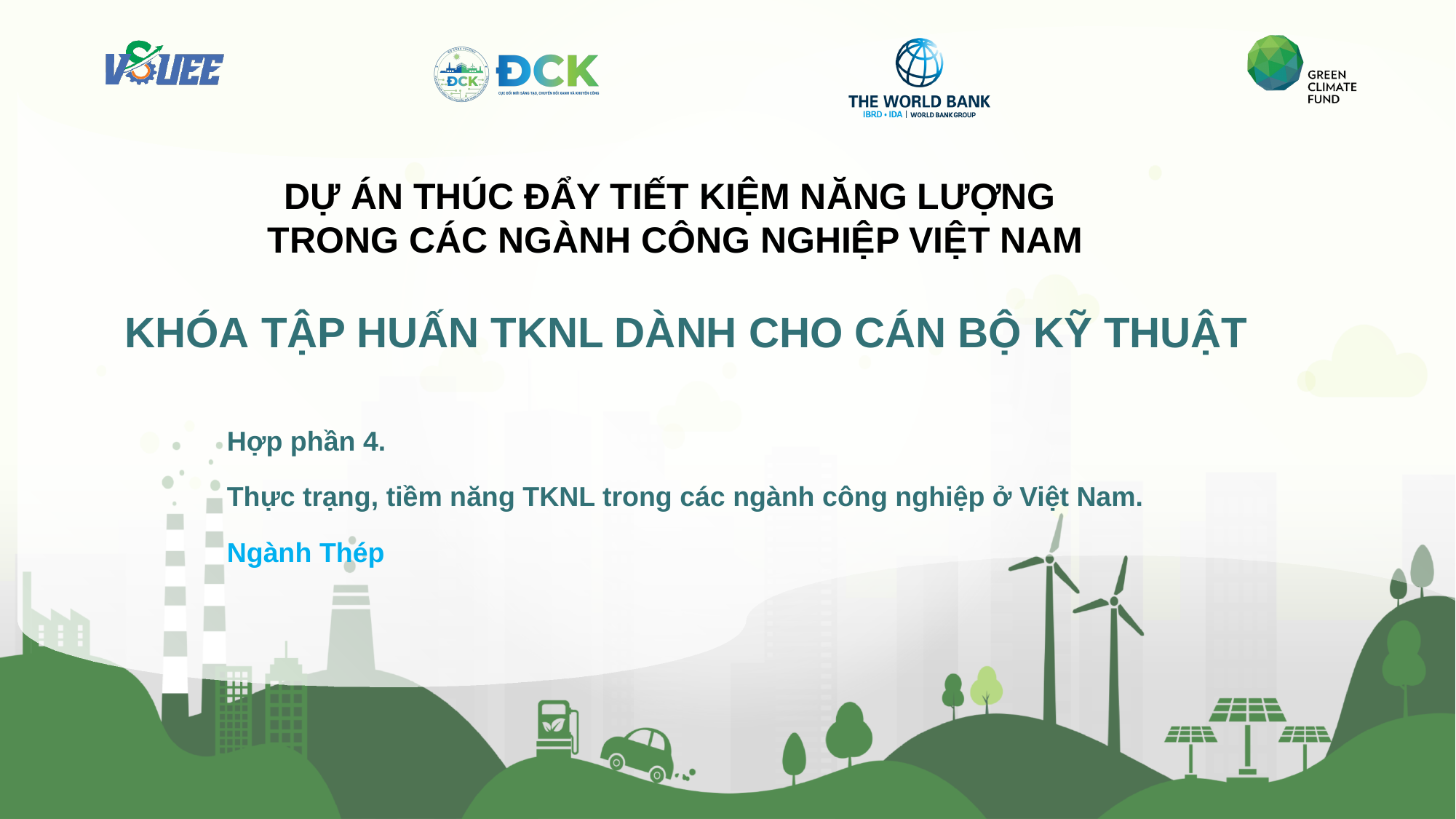

DỰ ÁN THÚC ĐẨY TIẾT KIỆM NĂNG LƯỢNG
TRONG CÁC NGÀNH CÔNG NGHIỆP VIỆT NAM
KHÓA TẬP HUẤN TKNL DÀNH CHO CÁN BỘ KỸ THUẬT
Hợp phần 4.
Thực trạng, tiềm năng TKNL trong các ngành công nghiệp ở Việt Nam.
Ngành Thép